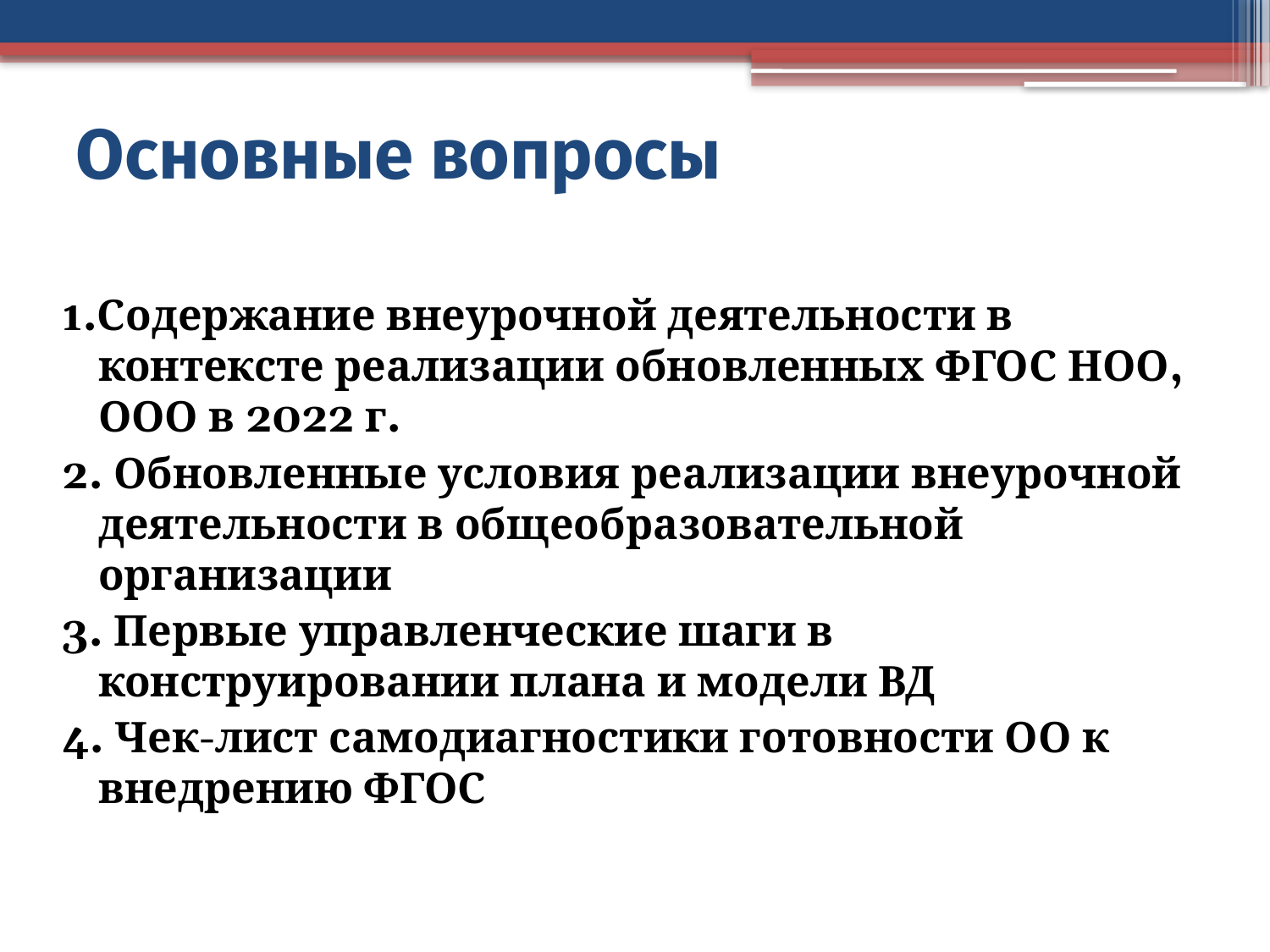

# Основные вопросы

1.Содержание внеурочной деятельности в контексте реализации обновленных ФГОС НОО, ООО в 2022 г.
2. Обновленные условия реализации внеурочной деятельности в общеобразовательной организации
3. Первые управленческие шаги в конструировании плана и модели ВД
4. Чек-лист самодиагностики готовности ОО к внедрению ФГОС